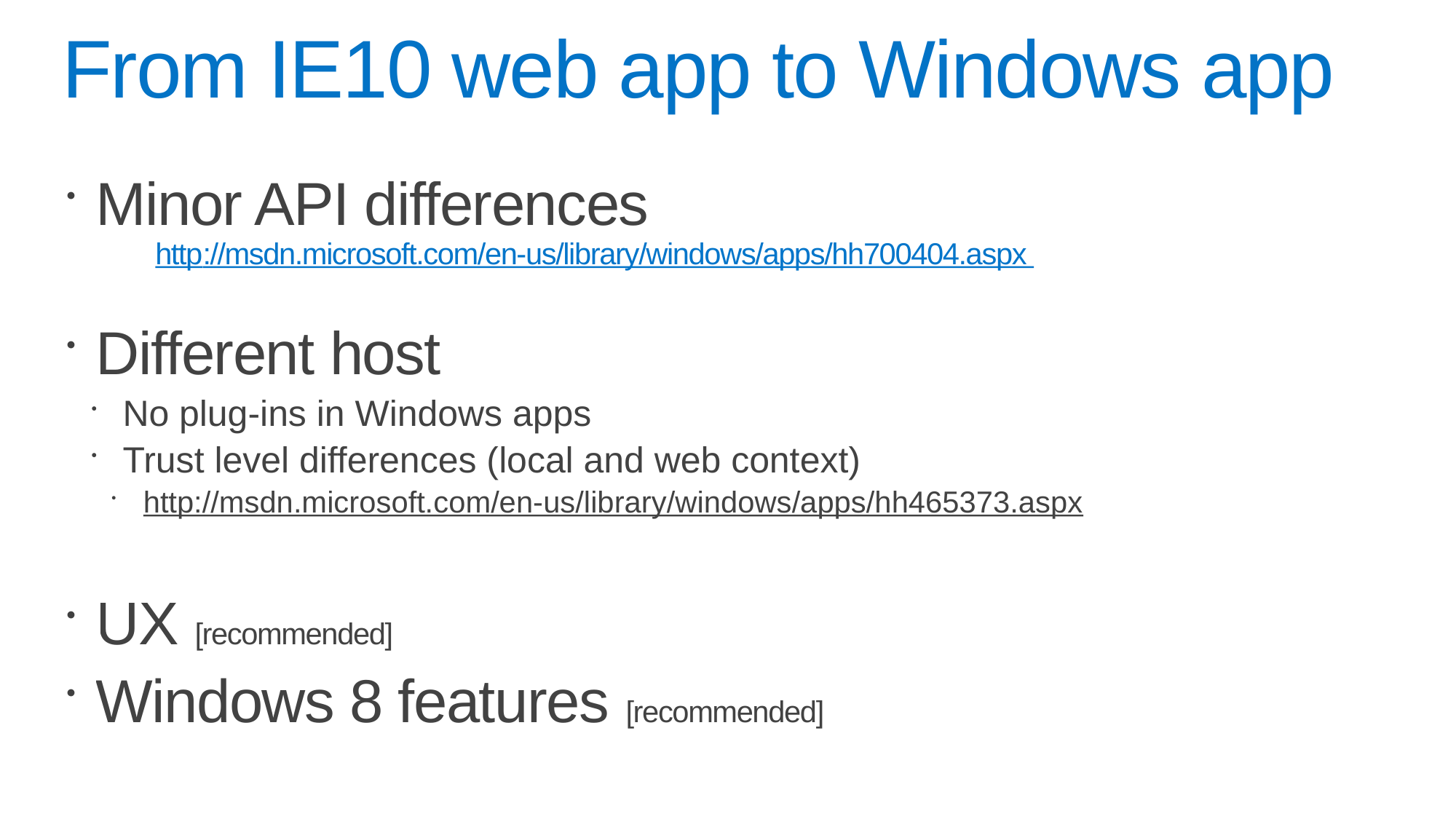

# From IE10 web app to Windows app
Minor API differences
        http://msdn.microsoft.com/en-us/library/windows/apps/hh700404.aspx

Different host
No plug-ins in Windows apps
Trust level differences (local and web context)
http://msdn.microsoft.com/en-us/library/windows/apps/hh465373.aspx

UX [recommended]
Windows 8 features [recommended]